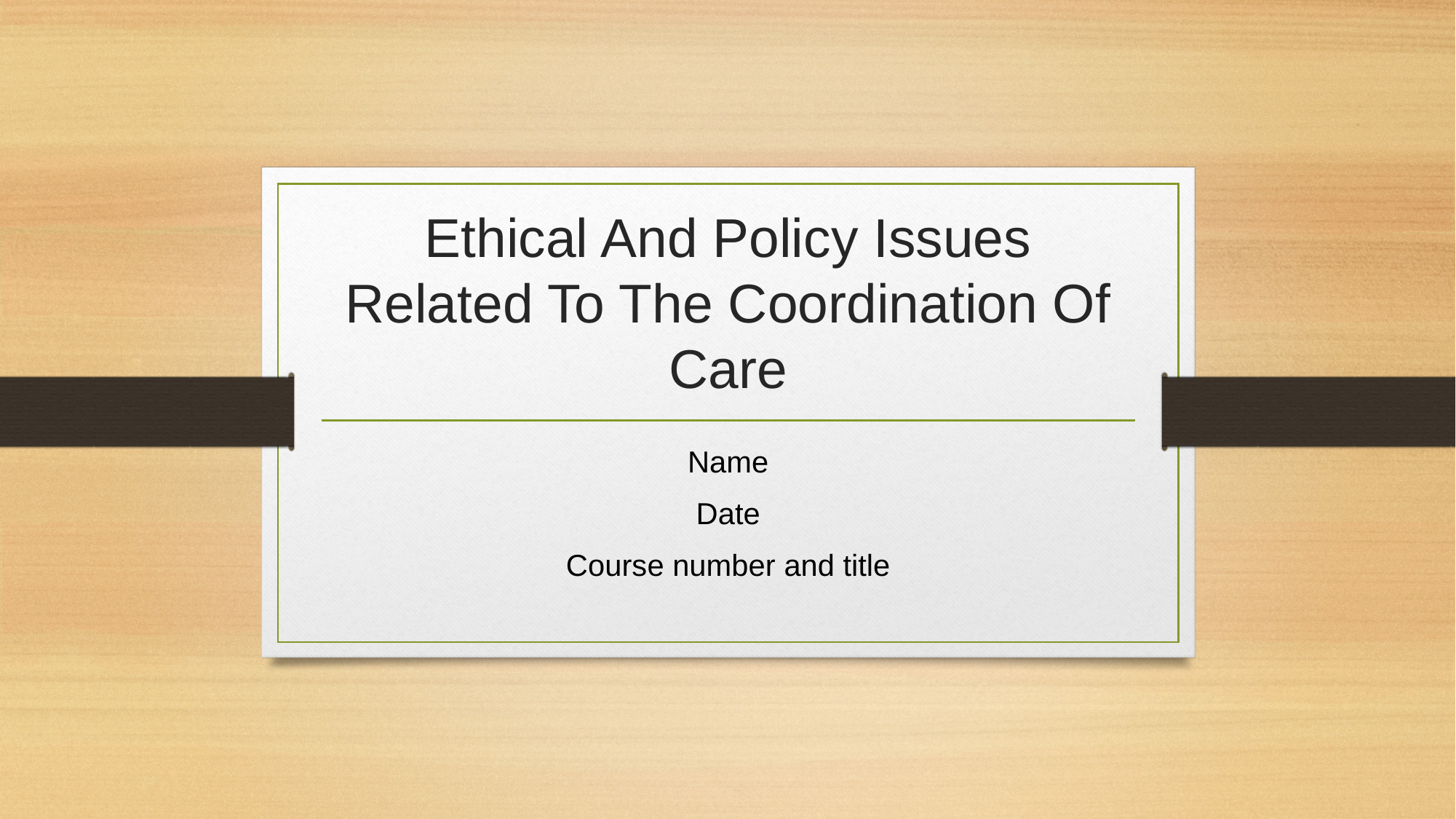

# Ethical And Policy Issues Related To The Coordination Of Care
Name
Date
Course number and title